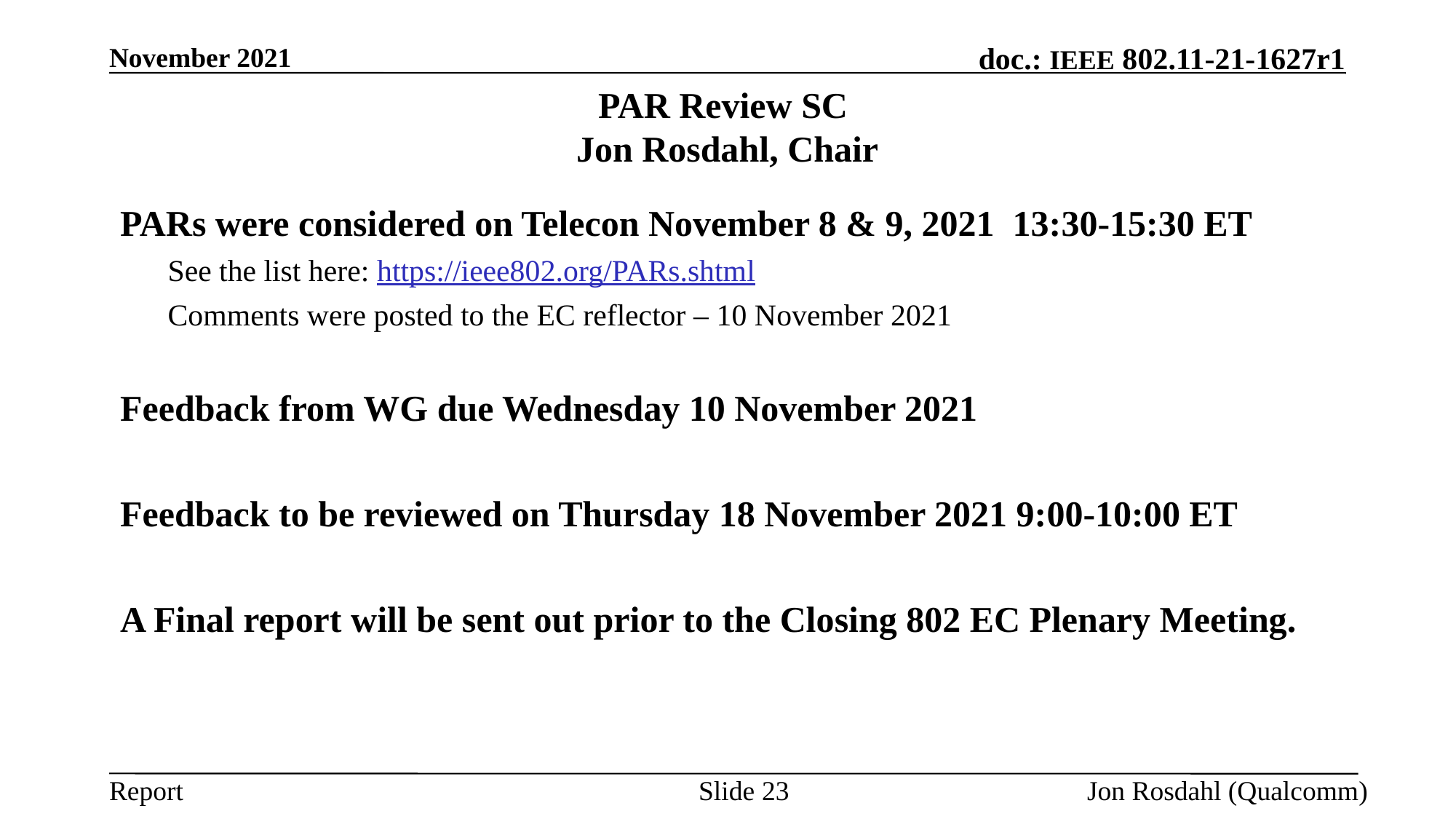

November 2021
# PAR Review SC Jon Rosdahl, Chair
PARs were considered on Telecon November 8 & 9, 2021  13:30-15:30 ET
See the list here: https://ieee802.org/PARs.shtml
Comments were posted to the EC reflector – 10 November 2021

Feedback from WG due Wednesday 10 November 2021

Feedback to be reviewed on Thursday 18 November 2021 9:00-10:00 ET

A Final report will be sent out prior to the Closing 802 EC Plenary Meeting.

Slide 23
Jon Rosdahl (Qualcomm)